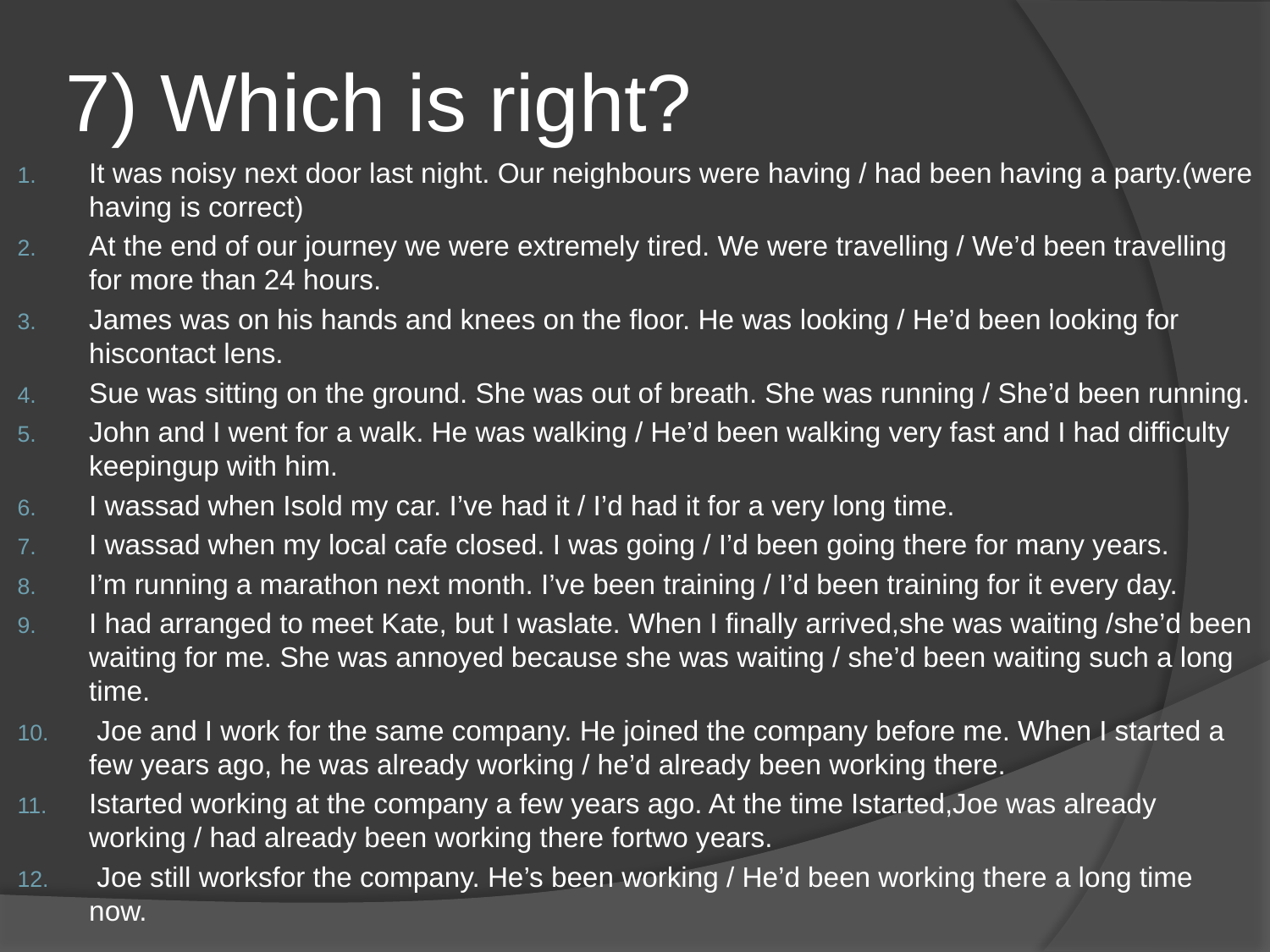

# 7) Which is right?
It was noisy next door last night. Our neighbours were having / had been having a party.(were having is correct)
At the end of our journey we were extremely tired. We were travelling / We’d been travelling for more than 24 hours.
James was on his hands and knees on the floor. He was looking / He’d been looking for hiscontact lens.
Sue was sitting on the ground. She was out of breath. She was running / She’d been running.
John and I went for a walk. He was walking / He’d been walking very fast and I had difficulty keepingup with him.
I wassad when Isold my car. I’ve had it / I’d had it for a very long time.
I wassad when my local cafe closed. I was going / I’d been going there for many years.
I’m running a marathon next month. I’ve been training / I’d been training for it every day.
I had arranged to meet Kate, but I waslate. When I finally arrived,she was waiting /she’d been waiting for me. She was annoyed because she was waiting / she’d been waiting such a long time.
 Joe and I work for the same company. He joined the company before me. When I started a few years ago, he was already working / he’d already been working there.
Istarted working at the company a few years ago. At the time Istarted,Joe was already working / had already been working there fortwo years.
 Joe still worksfor the company. He’s been working / He’d been working there a long time now.